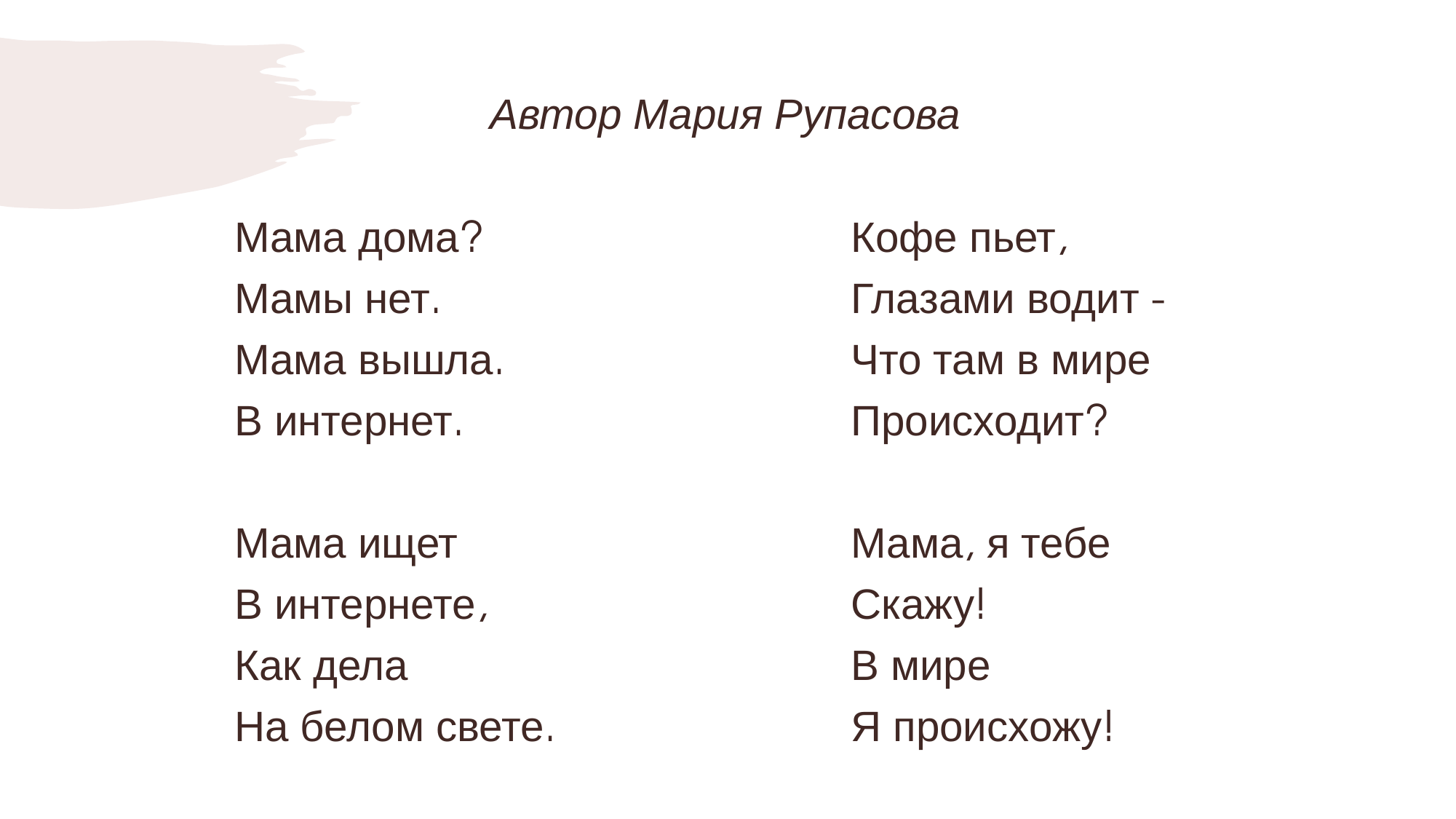

Автор Мария Рупасова
Мама дома?
Мамы нет.
Мама вышла.
В интернет.

Мама ищет
В интернете,
Как дела
На белом свете.

Кофе пьет,
Глазами водит -
Что там в мире
Происходит?

Мама, я тебе
Скажу!
В мире
Я происхожу!